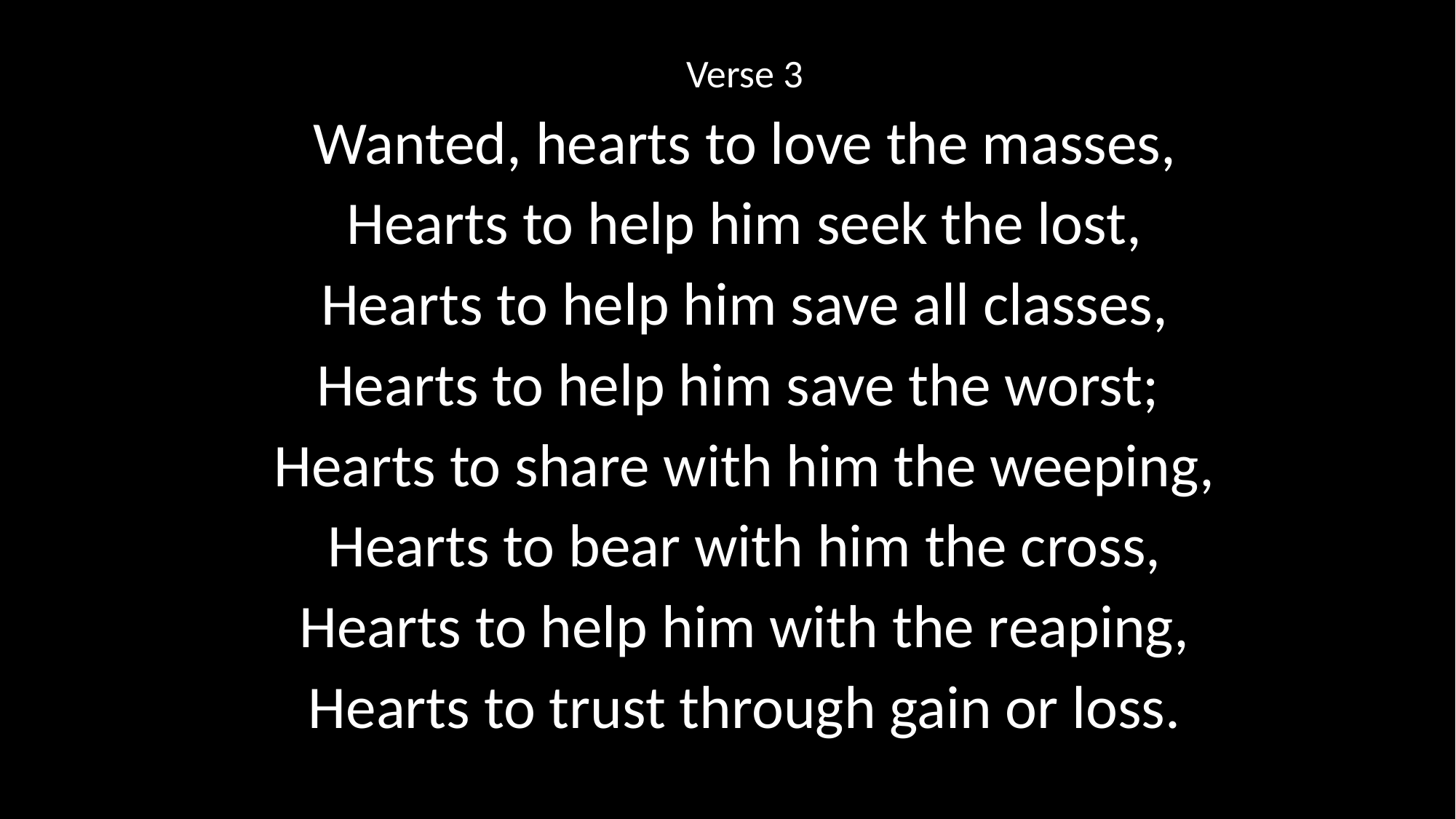

Verse 3
Wanted, hearts to love the masses,
Hearts to help him seek the lost,
Hearts to help him save all classes,
Hearts to help him save the worst;
Hearts to share with him the weeping,
Hearts to bear with him the cross,
Hearts to help him with the reaping,
Hearts to trust through gain or loss.